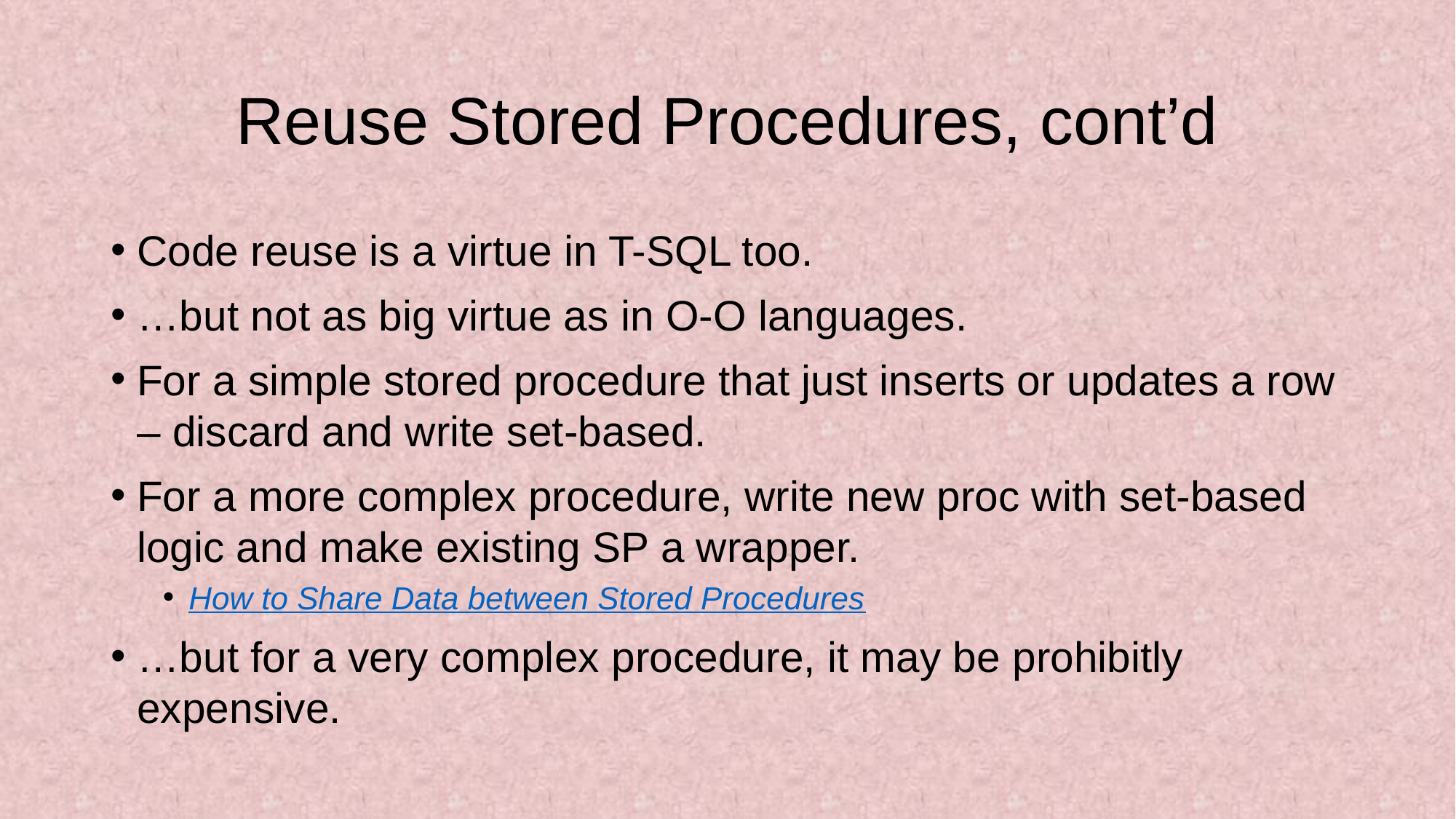

# Reuse Stored Procedures, cont’d
Code reuse is a virtue in T-SQL too.
…but not as big virtue as in O-O languages.
For a simple stored procedure that just inserts or updates a row – discard and write set-based.
For a more complex procedure, write new proc with set-based logic and make existing SP a wrapper.
How to Share Data between Stored Procedures
…but for a very complex procedure, it may be prohibitly expensive.